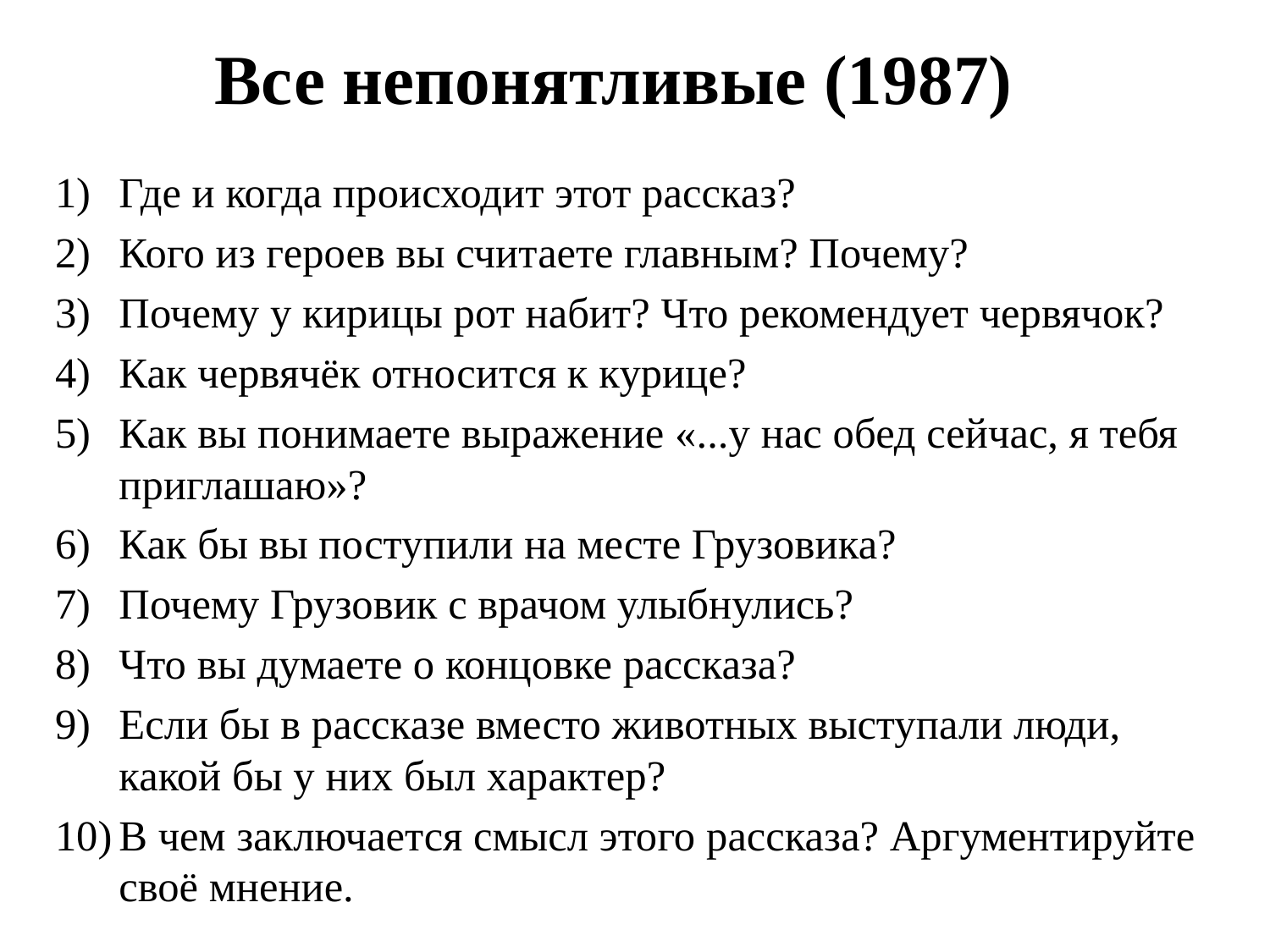

# Все непонятливые (1987)
Где и когда происходит этот рассказ?
Кого из героев вы считаете главным? Почему?
Почему у кирицы рот набит? Что рекомендует червячок?
Как червячёк относится к курице?
Как вы понимаете выражение «...у нас обед сейчас, я тебя приглашаю»?
Как бы вы поступили на месте Грузовика?
Почему Грузовик с врачом улыбнулись?
Что вы думаете о концовке рассказа?
Если бы в рассказе вместо животных выступали люди, какой бы у них был характер?
В чем заключается смысл этого рассказа? Аргументируйте своё мнение.